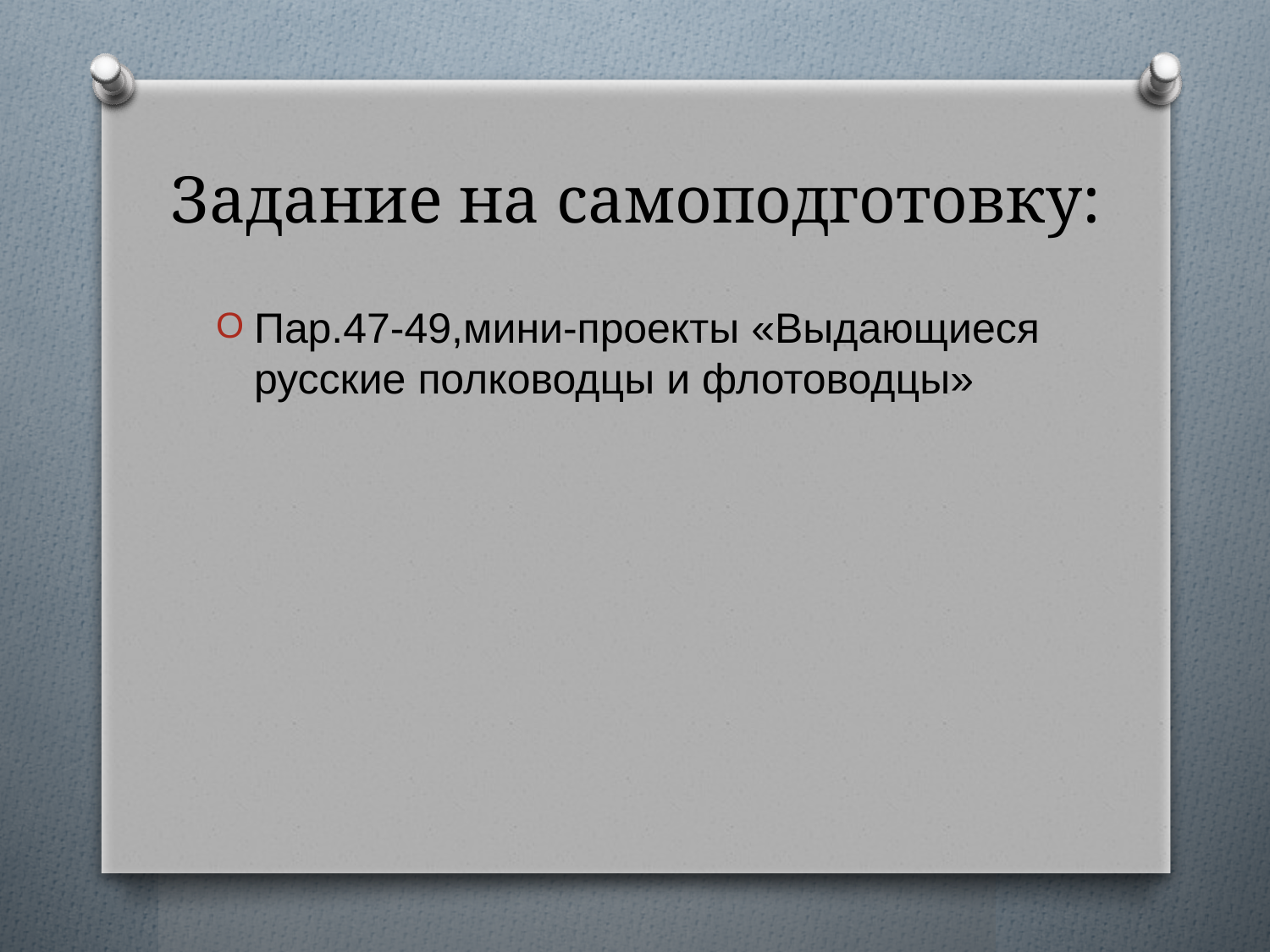

# Задание на самоподготовку:
Пар.47-49,мини-проекты «Выдающиеся русские полководцы и флотоводцы»